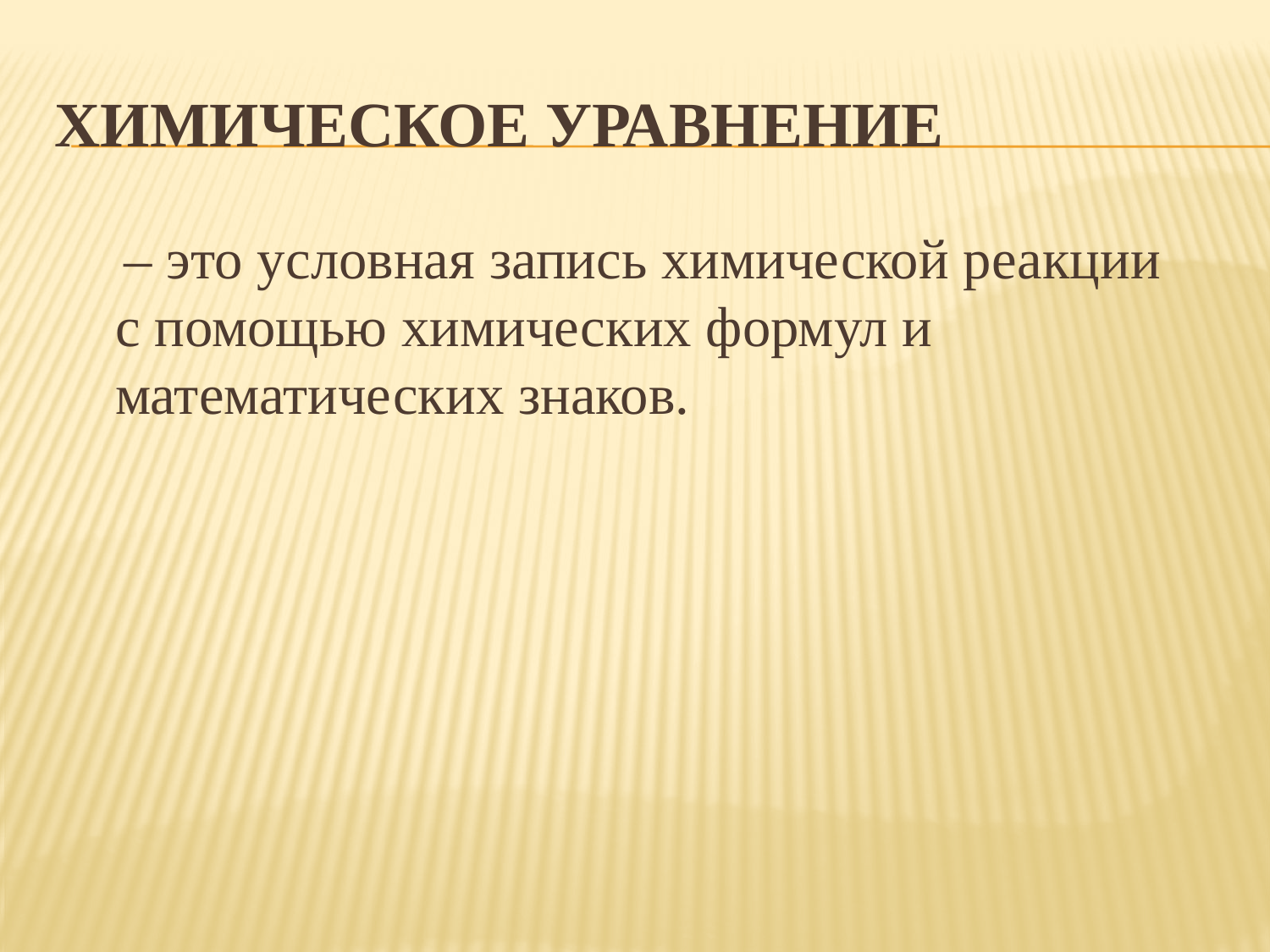

# Химическое уравнение
    – это условная запись химической реакции с помощью химических формул и математических знаков.